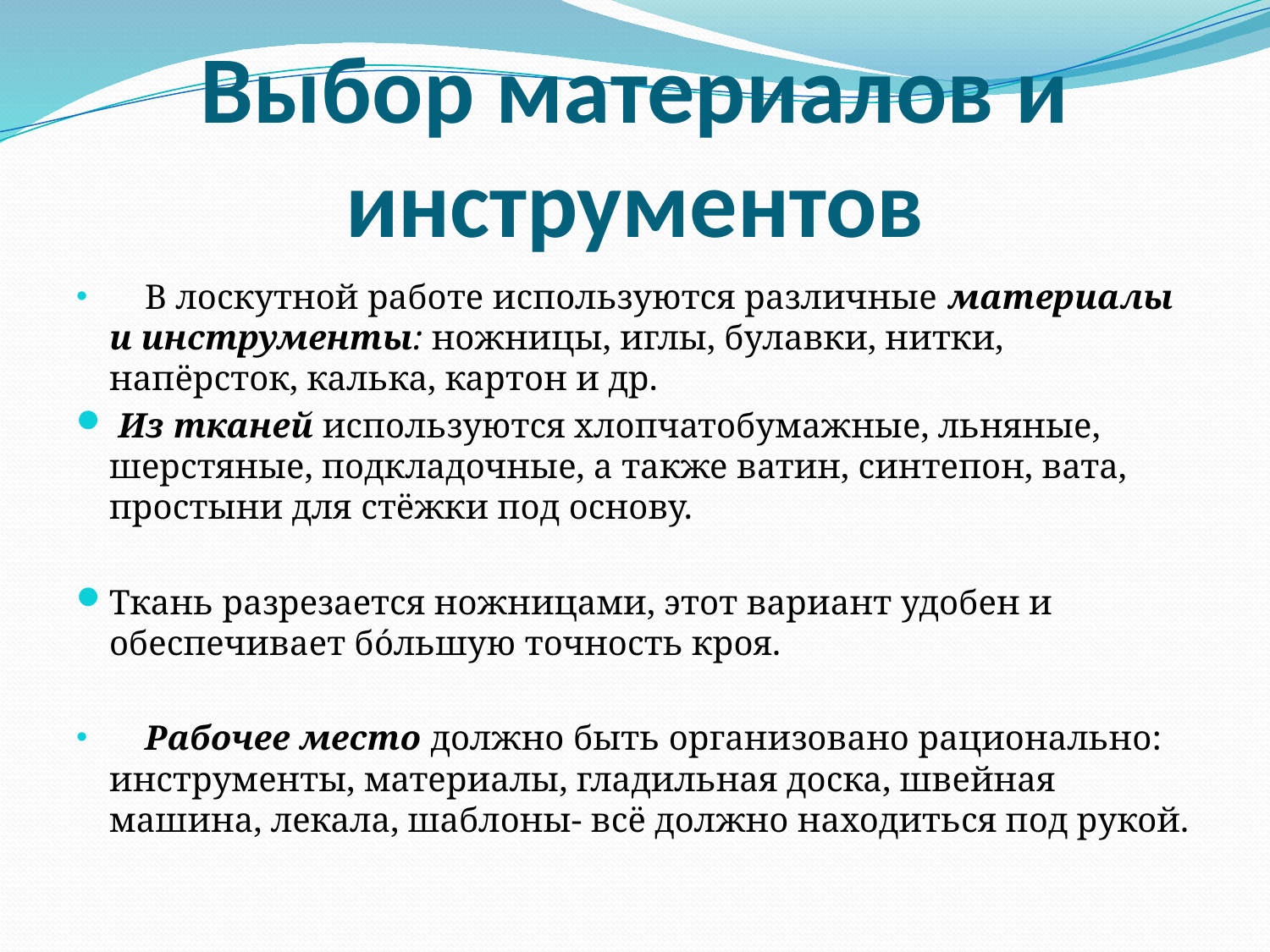

# Выбор материалов и инструментов
    В лоскутной работе используются различные материалы и инструменты: ножницы, иглы, булавки, нитки, напёрсток, калька, картон и др.
 Из тканей используются хлопчатобумажные, льняные, шерстяные, подкладочные, а также ватин, синтепон, вата, простыни для стёжки под основу.

Ткань разрезается ножницами, этот вариант удобен и обеспечивает бо́льшую точность кроя.

    Рабочее место должно быть организовано рационально: инструменты, материалы, гладильная доска, швейная машина, лекала, шаблоны- всё должно находиться под рукой.